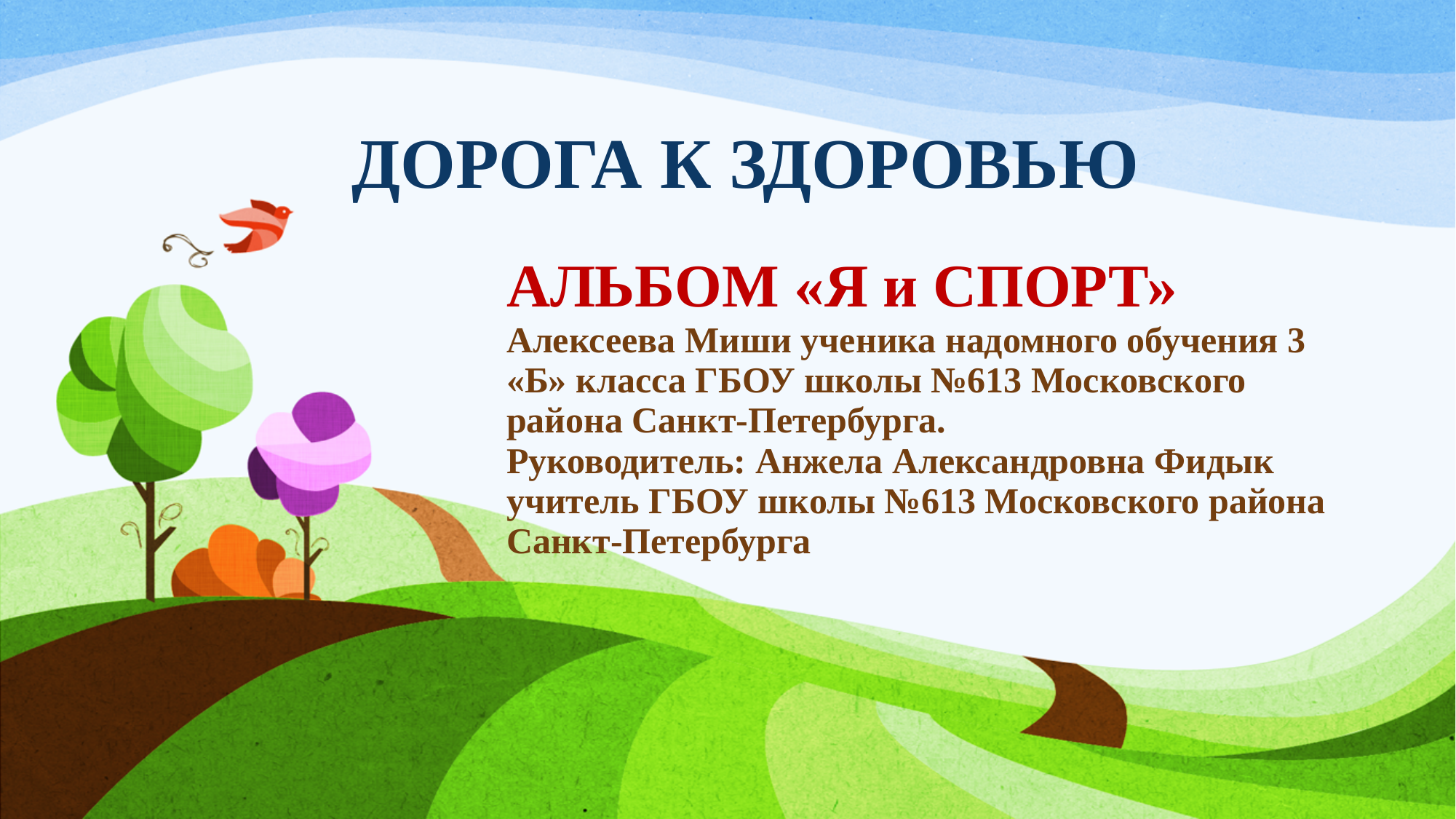

# ДОРОГА К ЗДОРОВЬЮ
АЛЬБОМ «Я и СПОРТ»
Алексеева Миши ученика надомного обучения 3 «Б» класса ГБОУ школы №613 Московского района Санкт-Петербурга.
Руководитель: Анжела Александровна Фидык учитель ГБОУ школы №613 Московского района Санкт-Петербурга